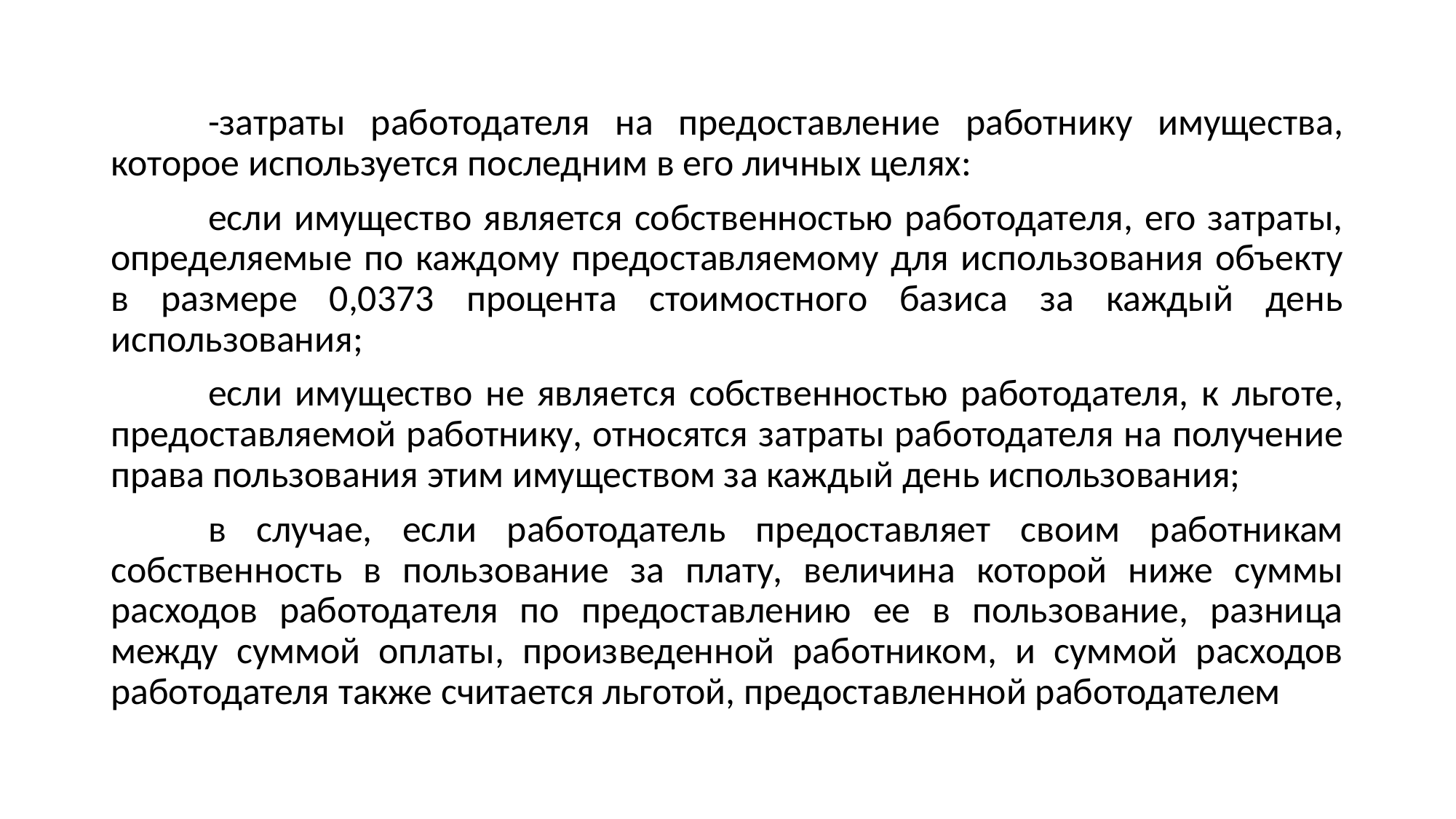

-затраты работодателя на предоставление работнику имущества, которое используется последним в его личных целях:
	если имущество является собственностью работодателя, его затраты, определяемые по каждому предоставляемому для использования объекту в размере 0,0373 процента стоимостного базиса за каждый день использования;
	если имущество не является собственностью работодателя, к льготе, предоставляемой работнику, относятся затраты работодателя на получение права пользования этим имуществом за каждый день использования;
	в случае, если работодатель предоставляет своим работникам собственность в пользование за плату, величина которой ниже суммы расходов работодателя по предоставлению ее в пользование, разница между суммой оплаты, произведенной работником, и суммой расходов работодателя также считается льготой, предоставленной работодателем